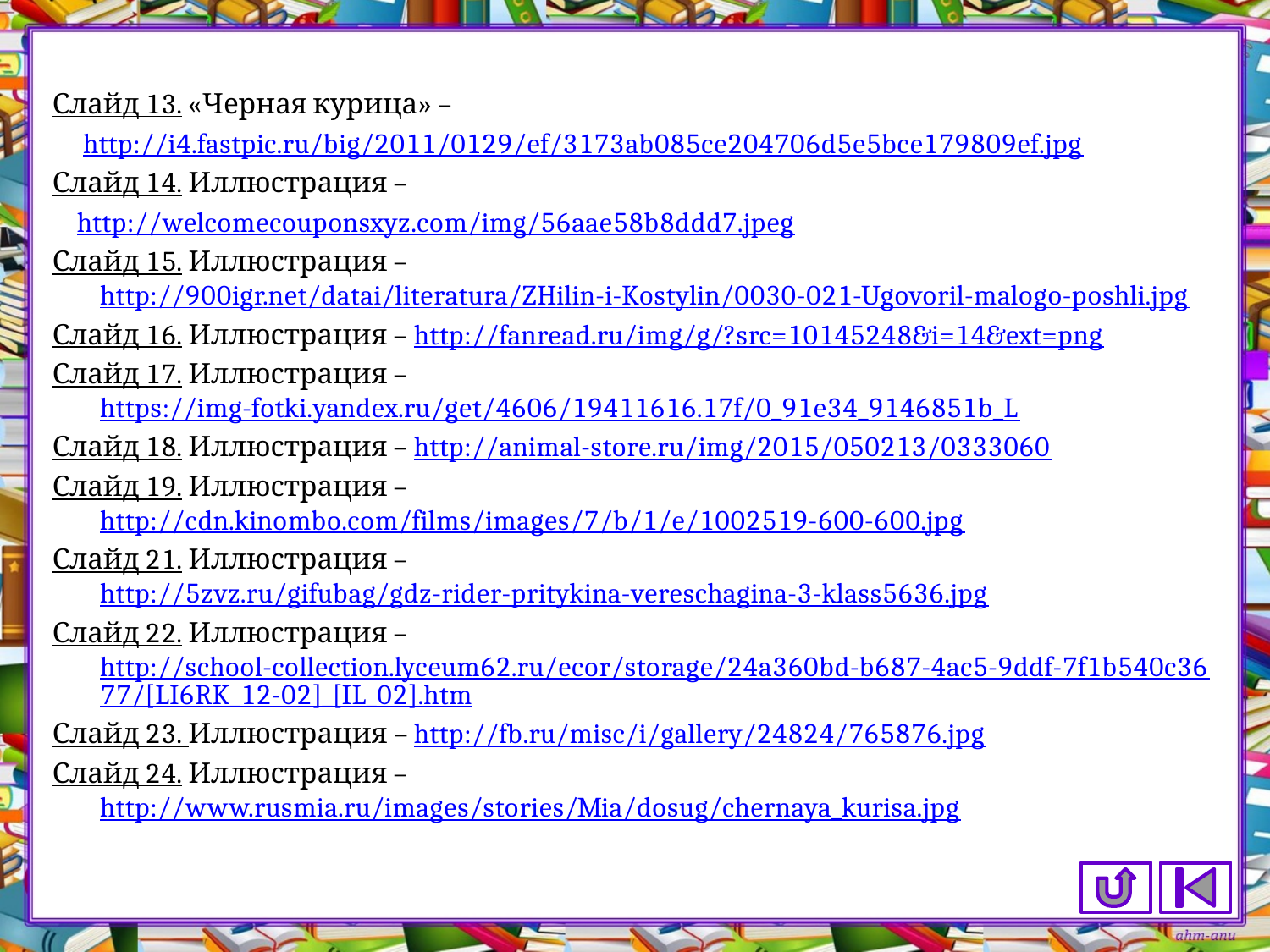

Слайд 13. «Черная курица» –
     http://i4.fastpic.ru/big/2011/0129/ef/3173ab085ce204706d5e5bce179809ef.jpg
Слайд 14. Иллюстрация –
    http://welcomecouponsxyz.com/img/56aae58b8ddd7.jpeg
Слайд 15. Иллюстрация – http://900igr.net/datai/literatura/ZHilin-i-Kostylin/0030-021-Ugovoril-malogo-poshli.jpg
Слайд 16. Иллюстрация – http://fanread.ru/img/g/?src=10145248&i=14&ext=png
Слайд 17. Иллюстрация – https://img-fotki.yandex.ru/get/4606/19411616.17f/0_91e34_9146851b_L
Слайд 18. Иллюстрация – http://animal-store.ru/img/2015/050213/0333060
Слайд 19. Иллюстрация – http://cdn.kinombo.com/films/images/7/b/1/e/1002519-600-600.jpg
Слайд 21. Иллюстрация – http://5zvz.ru/gifubag/gdz-rider-pritykina-vereschagina-3-klass5636.jpg
Слайд 22. Иллюстрация – http://school-collection.lyceum62.ru/ecor/storage/24a360bd-b687-4ac5-9ddf-7f1b540c3677/[LI6RK_12-02]_[IL_02].htm
Слайд 23. Иллюстрация – http://fb.ru/misc/i/gallery/24824/765876.jpg
Слайд 24. Иллюстрация – http://www.rusmia.ru/images/stories/Mia/dosug/chernaya_kurisa.jpg